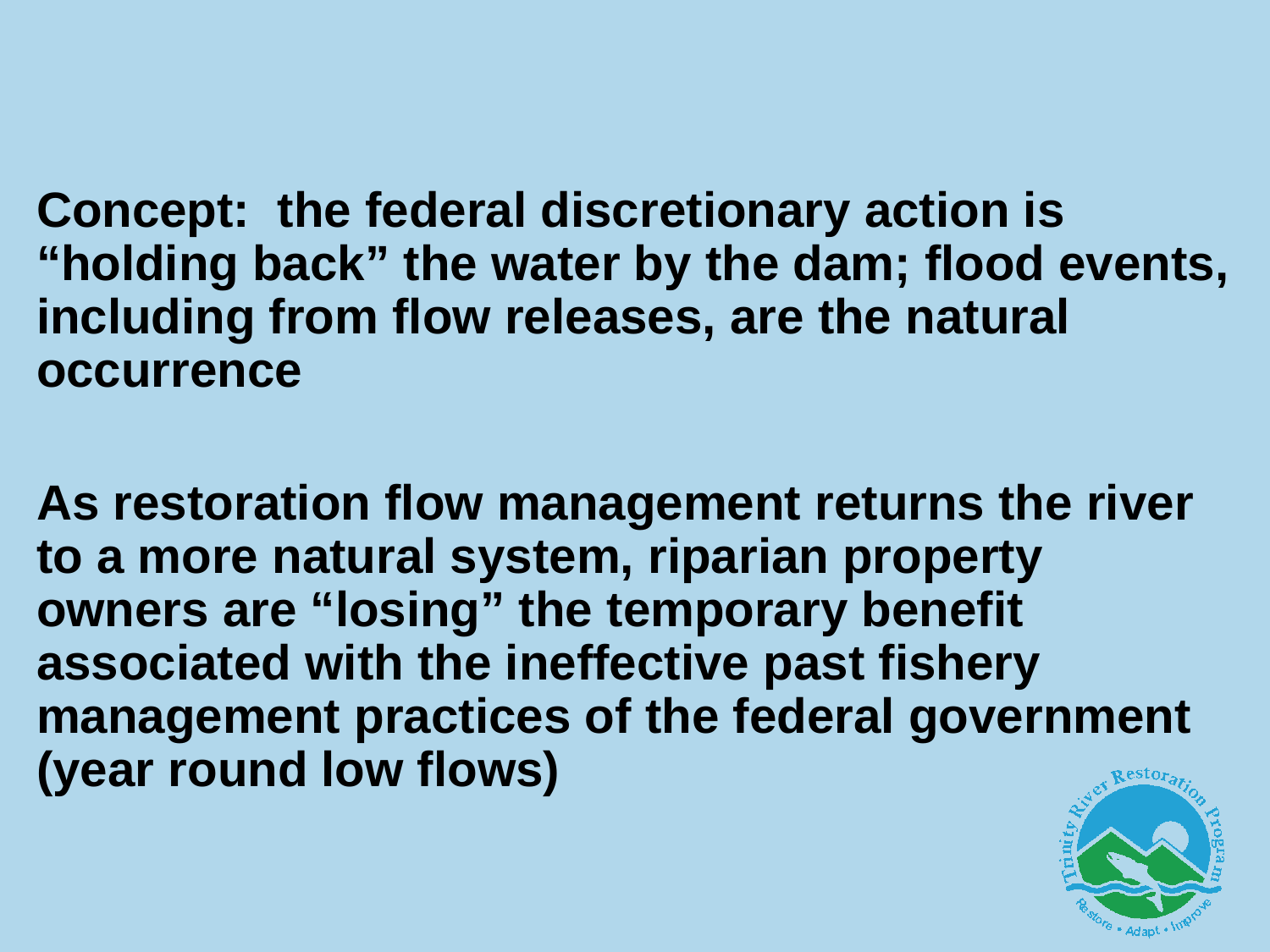

Concept:  the federal discretionary action is “holding back” the water by the dam; flood events, including from flow releases, are the natural occurrence

As restoration flow management returns the river to a more natural system, riparian property owners are “losing” the temporary benefit associated with the ineffective past fishery management practices of the federal government (year round low flows)